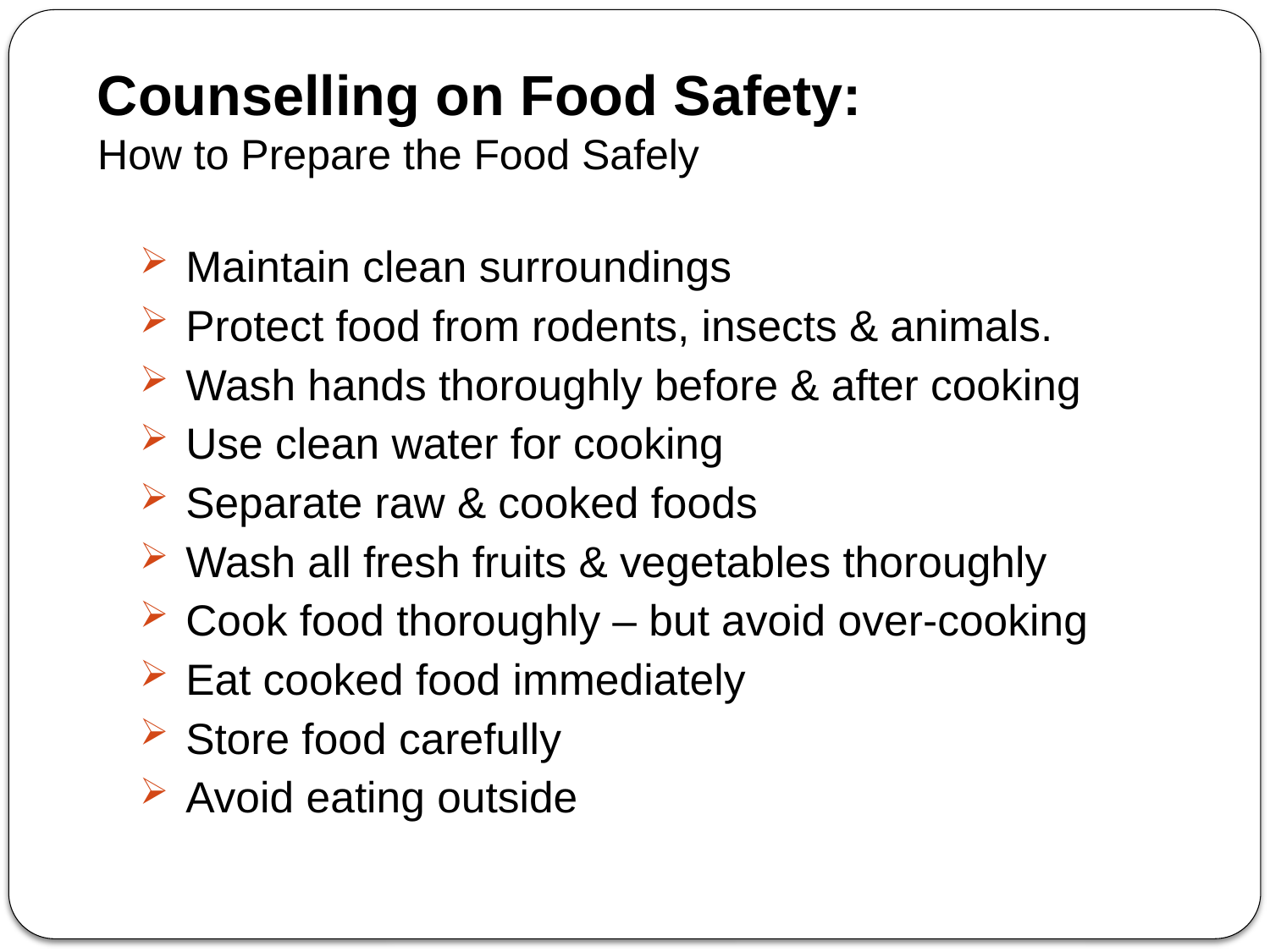

# Counselling on Food Safety: How to Prepare the Food Safely
Maintain clean surroundings
Protect food from rodents, insects & animals.
Wash hands thoroughly before & after cooking
Use clean water for cooking
Separate raw & cooked foods
Wash all fresh fruits & vegetables thoroughly
Cook food thoroughly – but avoid over-cooking
Eat cooked food immediately
Store food carefully
Avoid eating outside